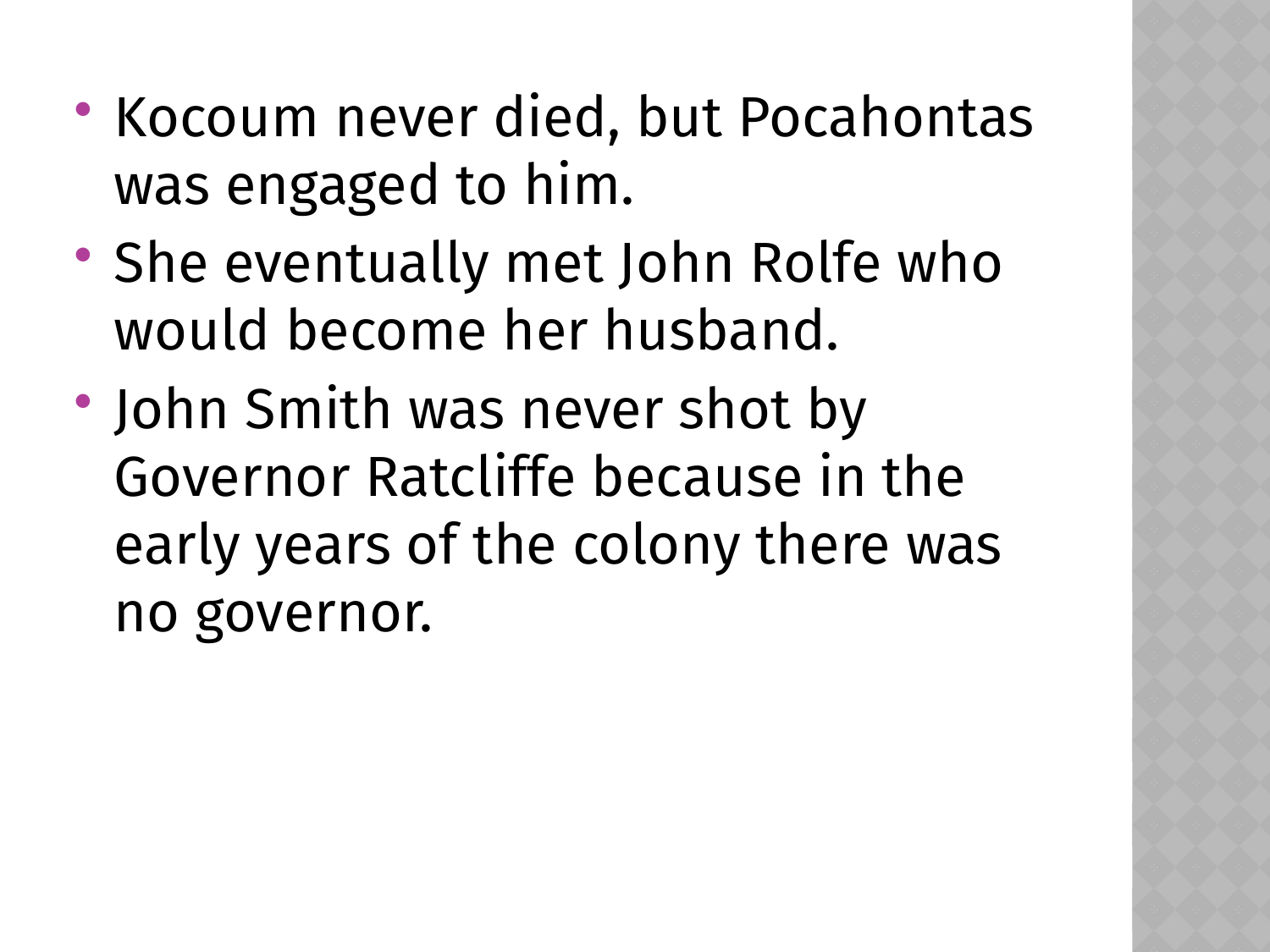

Kocoum never died, but Pocahontas was engaged to him.
She eventually met John Rolfe who would become her husband.
John Smith was never shot by Governor Ratcliffe because in the early years of the colony there was no governor.